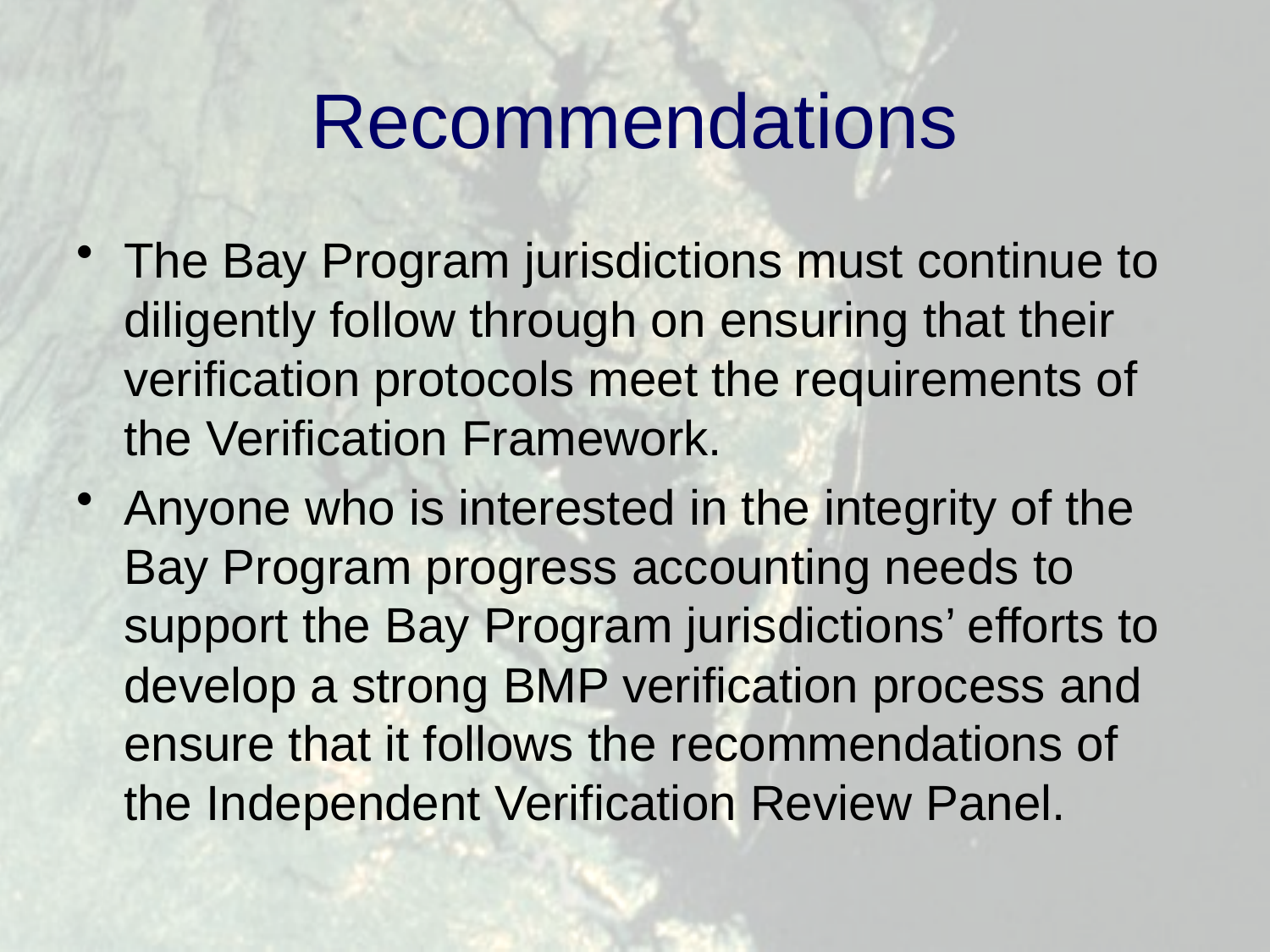

# Recommendations
The Bay Program jurisdictions must continue to diligently follow through on ensuring that their verification protocols meet the requirements of the Verification Framework.
Anyone who is interested in the integrity of the Bay Program progress accounting needs to support the Bay Program jurisdictions’ efforts to develop a strong BMP verification process and ensure that it follows the recommendations of the Independent Verification Review Panel.